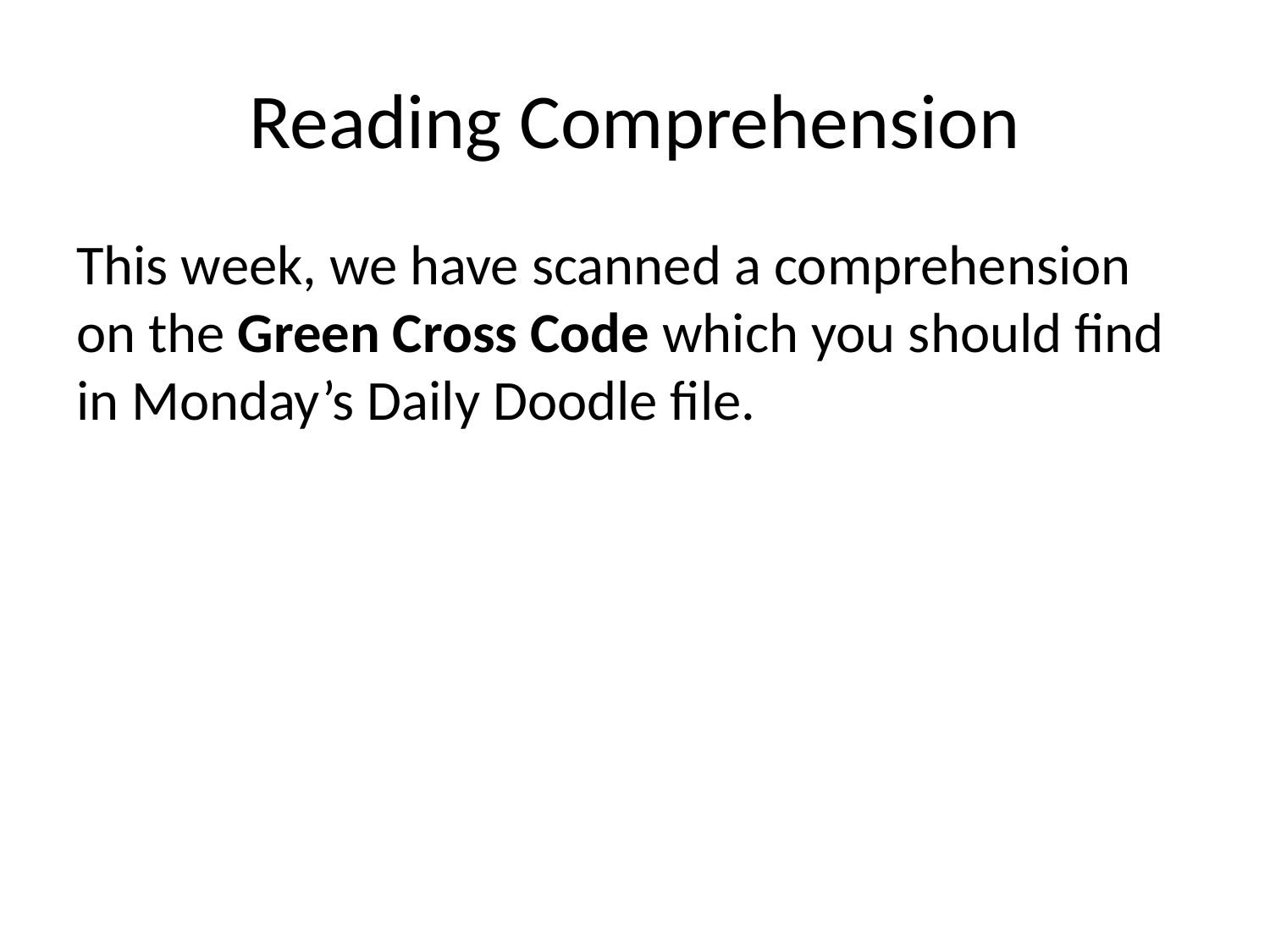

# Reading Comprehension
This week, we have scanned a comprehension on the Green Cross Code which you should find in Monday’s Daily Doodle file.